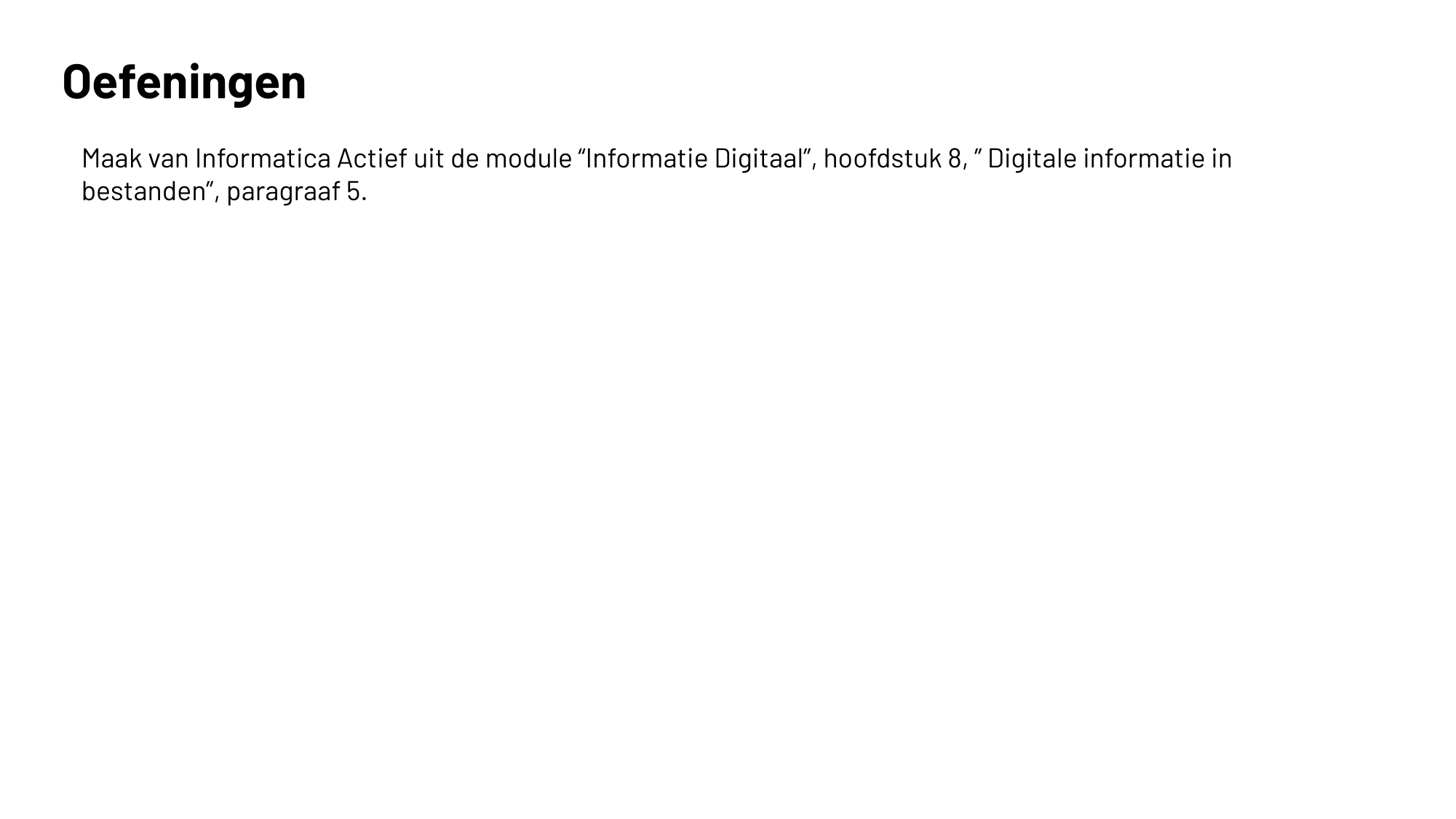

Oefeningen
Maak van Informatica Actief uit de module “Informatie Digitaal”, hoofdstuk 8, ” Digitale informatie in bestanden”, paragraaf 5.